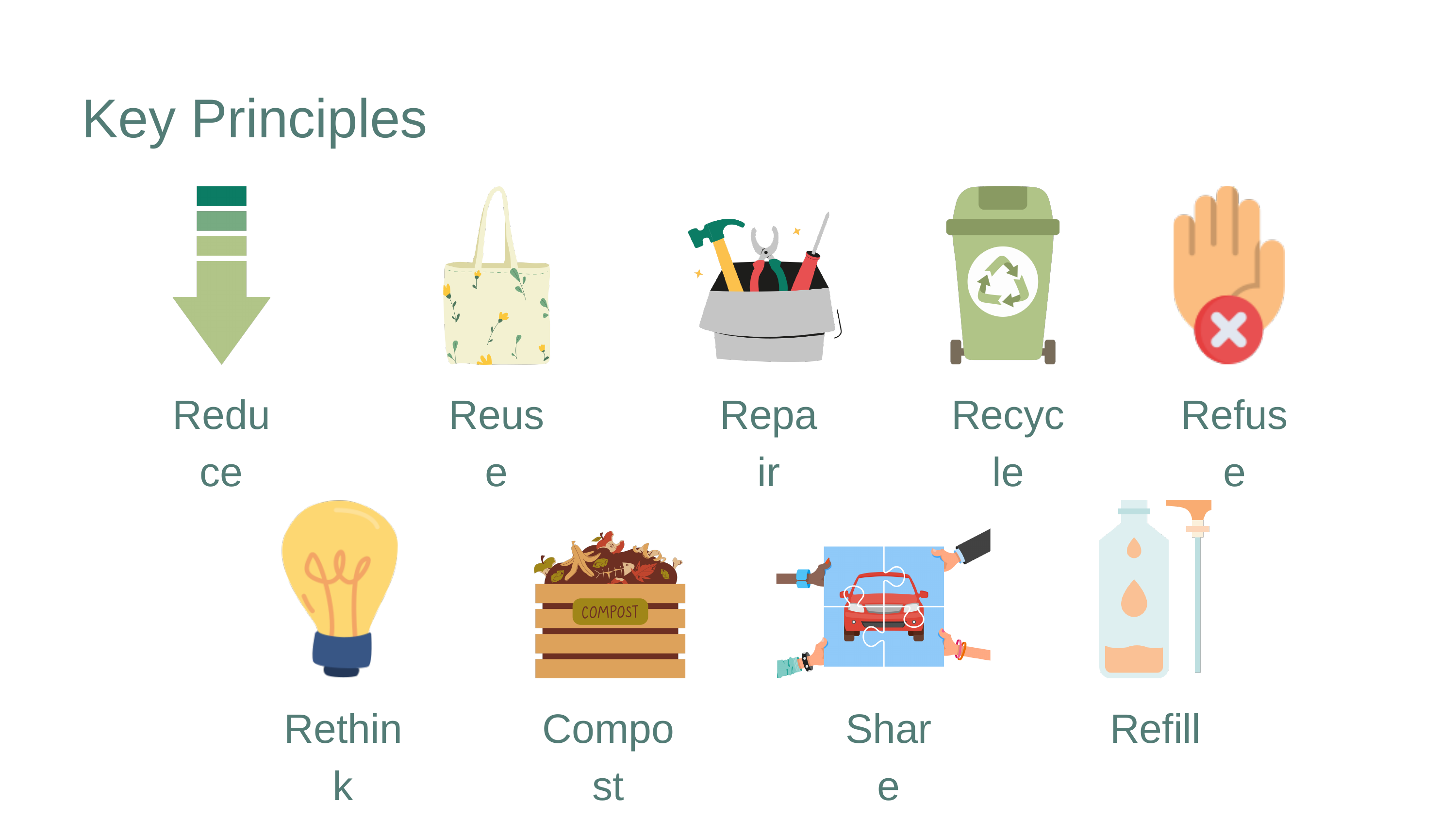

Key Principles

Reduce
Reuse
Repair
Recycle
Refuse

Rethink
Compost
Share
Refill